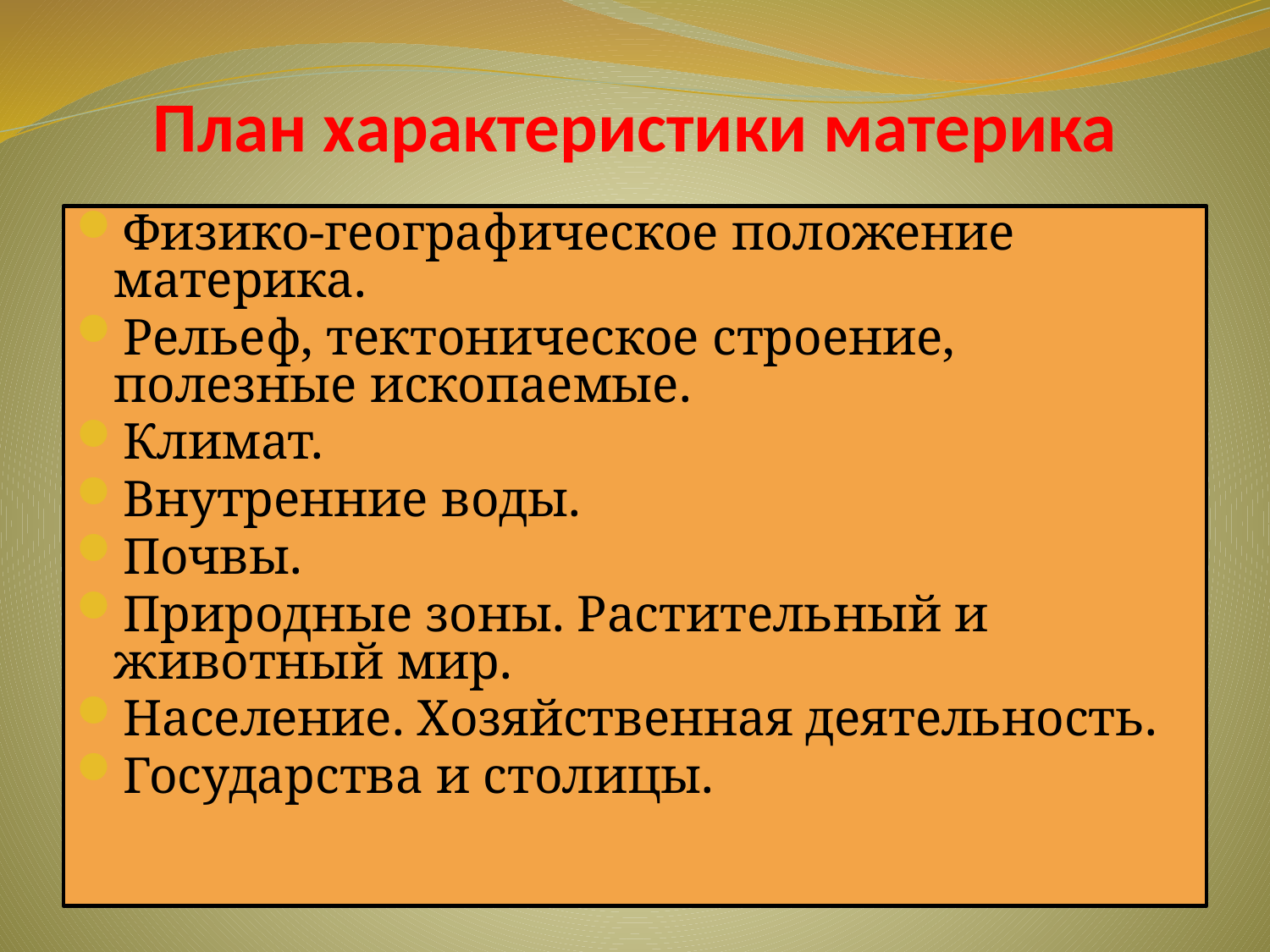

# План характеристики материка
Физико-географическое положение материка.
Рельеф, тектоническое строение, полезные ископаемые.
Климат.
Внутренние воды.
Почвы.
Природные зоны. Растительный и животный мир.
Население. Хозяйственная деятельность.
Государства и столицы.